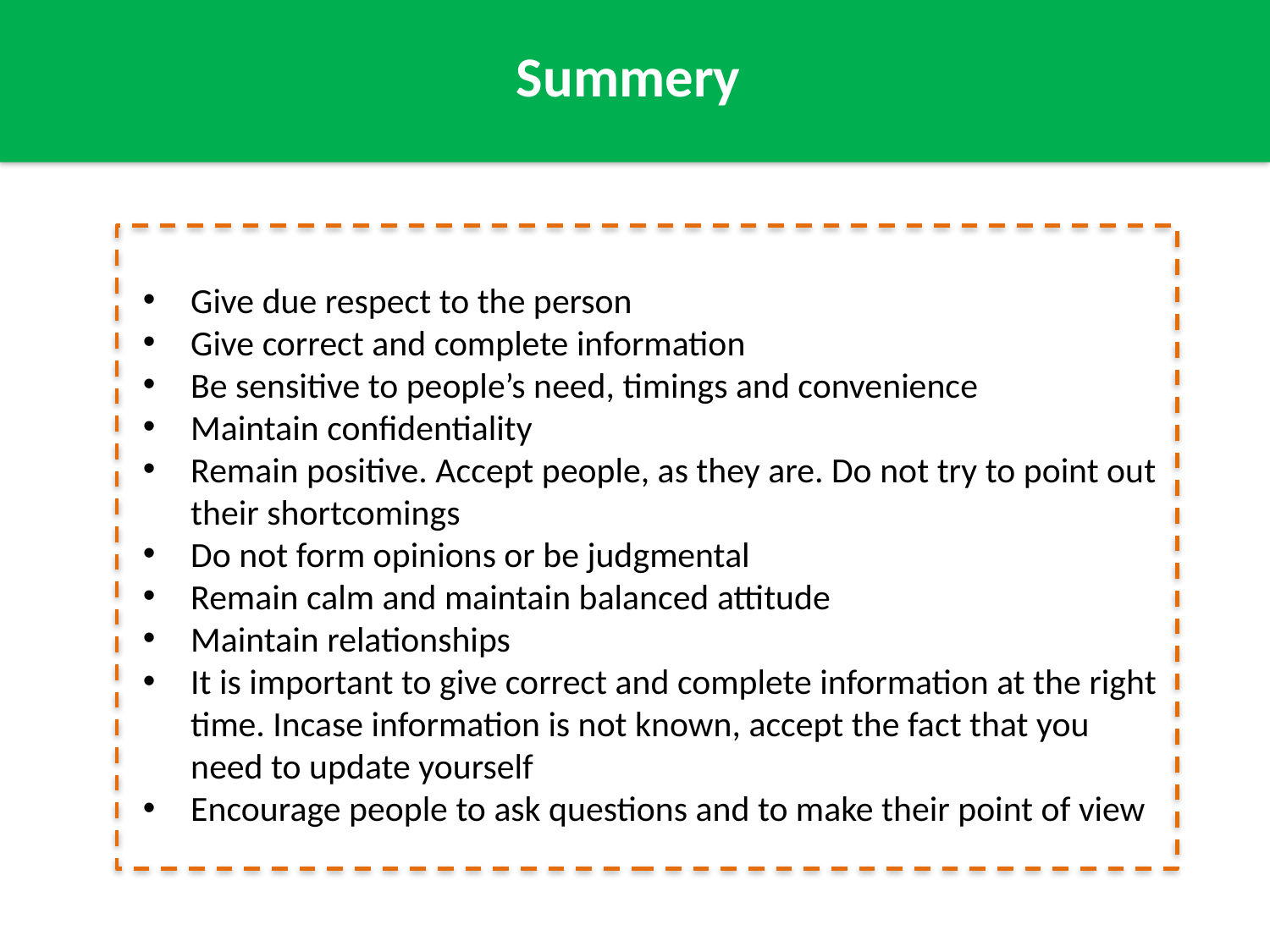

Summery

Give due respect to the person
Give correct and complete information
Be sensitive to people’s need, timings and convenience
Maintain confidentiality
Remain positive. Accept people, as they are. Do not try to point out their shortcomings
Do not form opinions or be judgmental
Remain calm and maintain balanced attitude
Maintain relationships
It is important to give correct and complete information at the right time. Incase information is not known, accept the fact that you need to update yourself
Encourage people to ask questions and to make their point of view